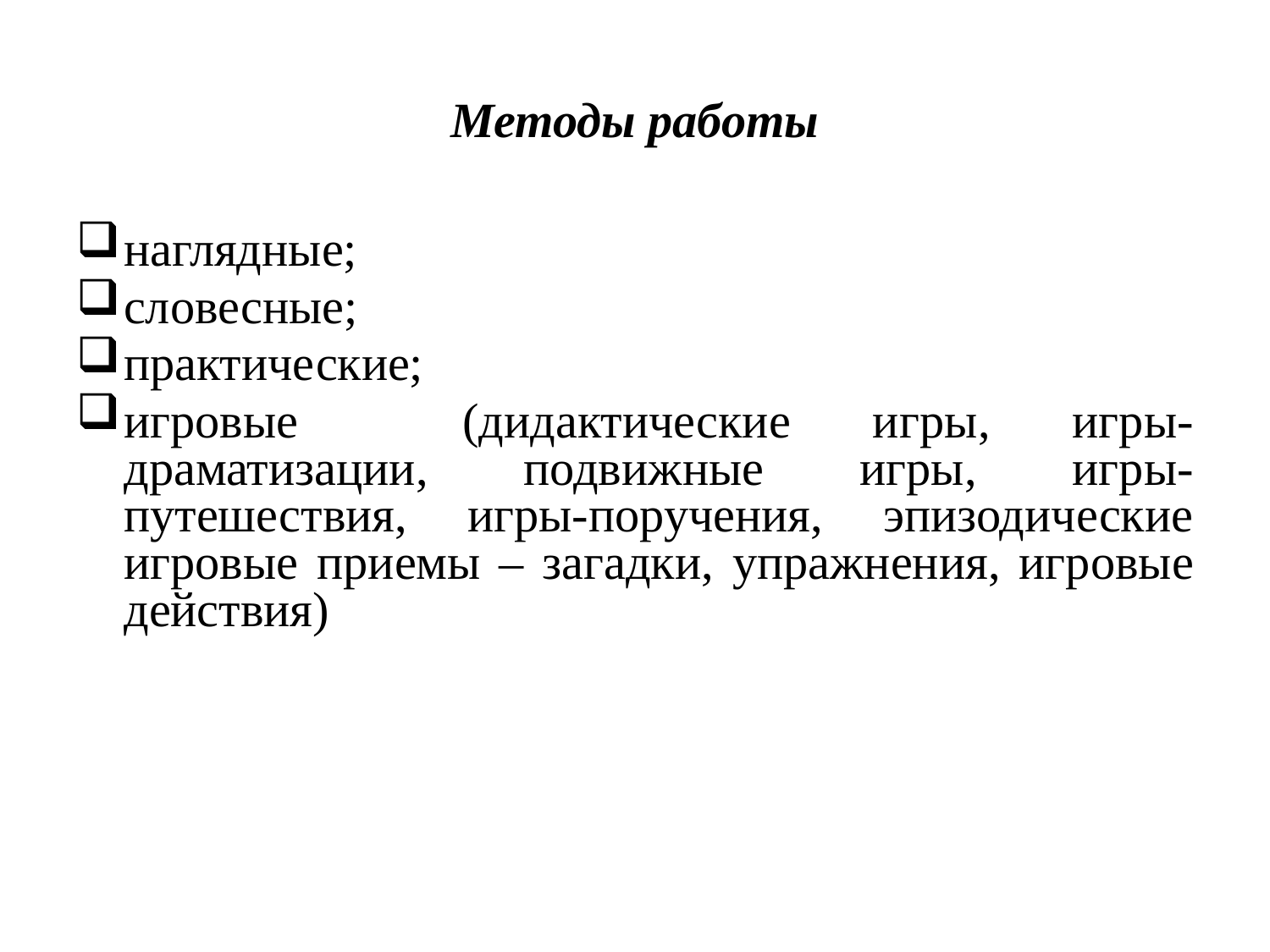

# Методы работы
наглядные;
словесные;
практические;
игровые  (дидактические игры, игры-драматизации, подвижные игры, игры-путешествия, игры-поручения, эпизодические игровые приемы – загадки, упражнения, игровые действия)